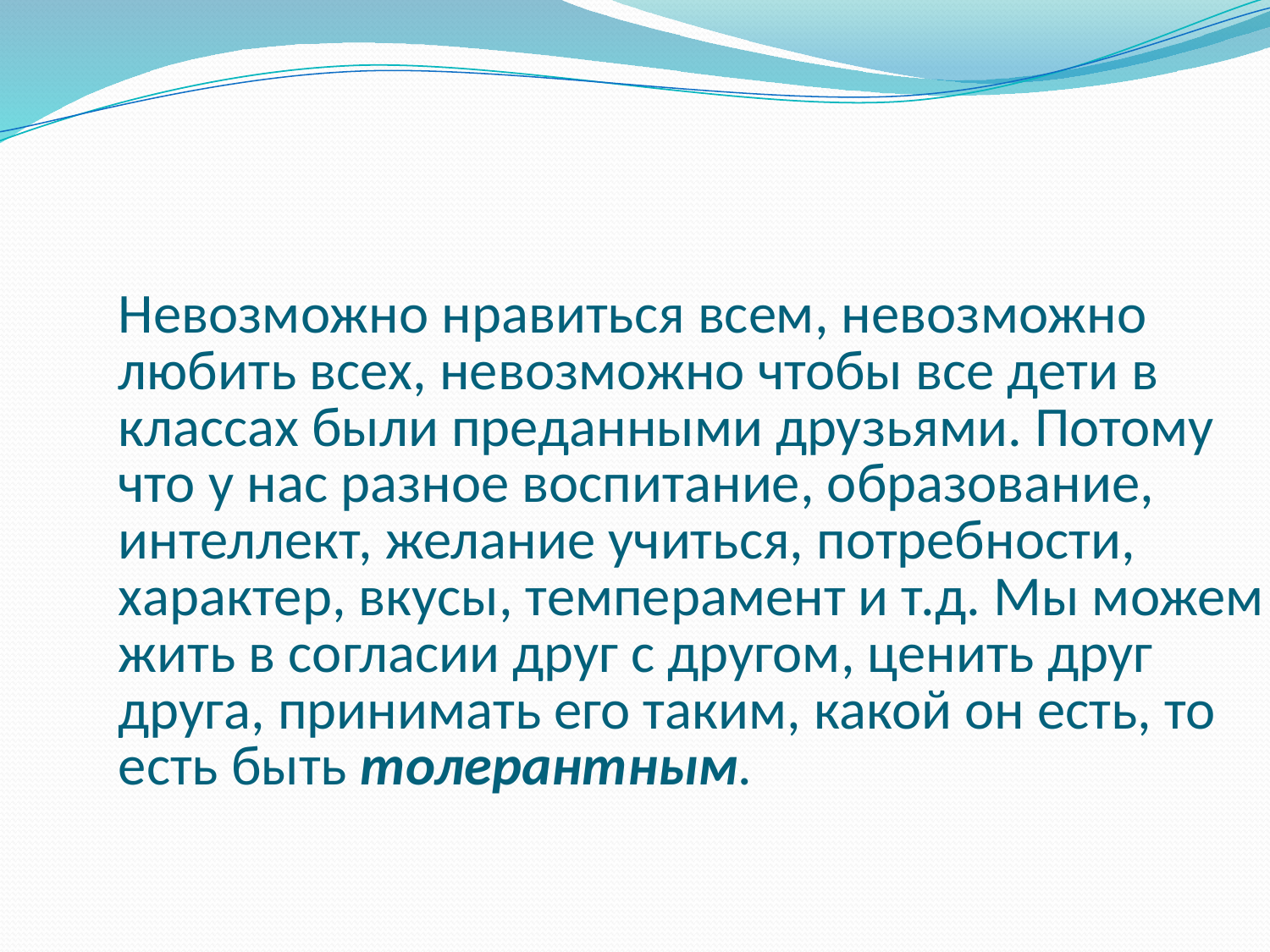

Невозможно нравиться всем, невозможно любить всех, невозможно чтобы все дети в классах были преданными друзьями. Потому что у нас разное воспитание, образование, интеллект, желание учиться, потребности, характер, вкусы, темперамент и т.д. Мы можем жить в согласии друг с другом, ценить друг друга, принимать его таким, какой он есть, то есть быть толерантным.